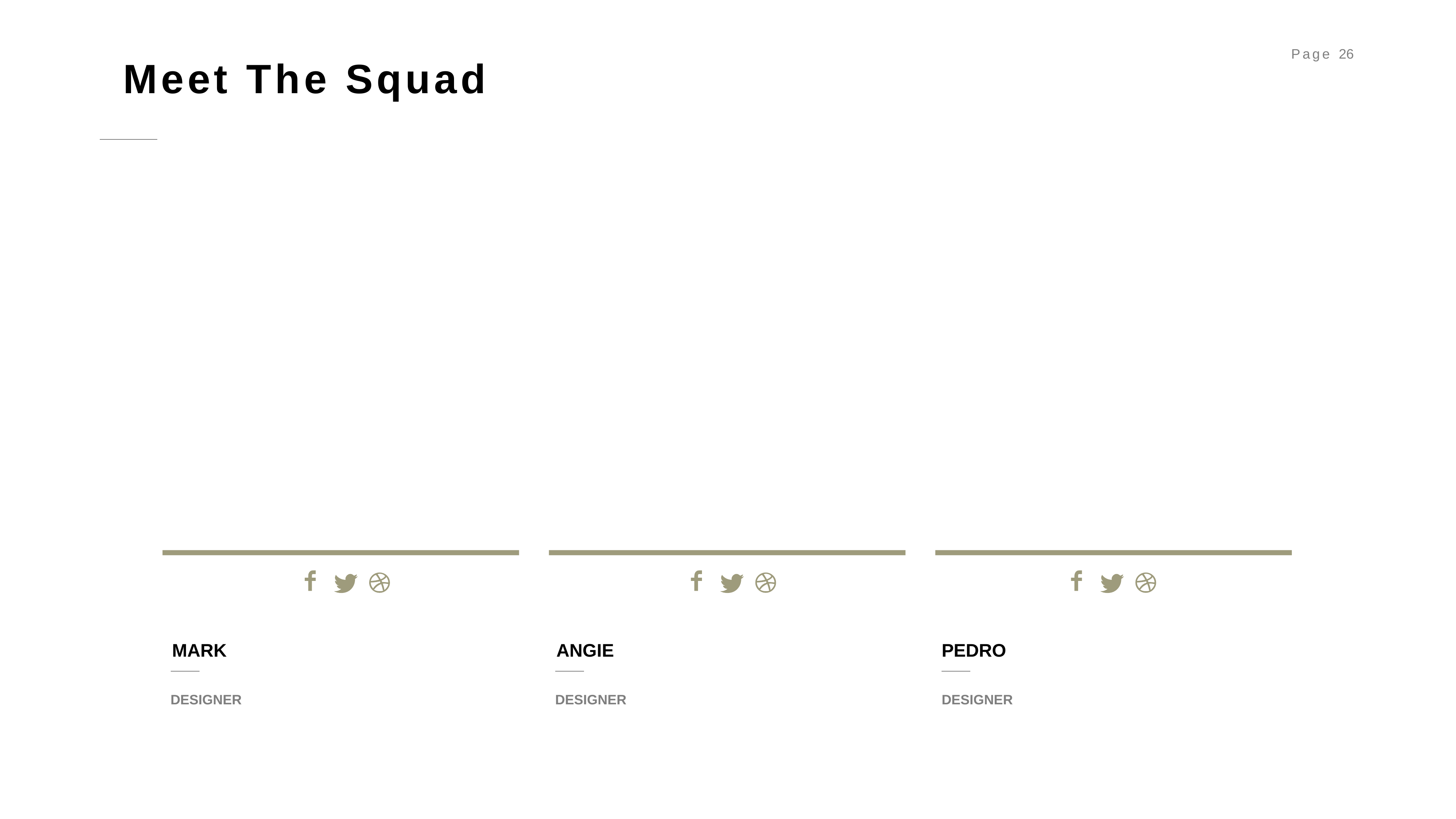

Meet The Squad

MARK
ANGIE
PEDRO
DESIGNER
DESIGNER
DESIGNER